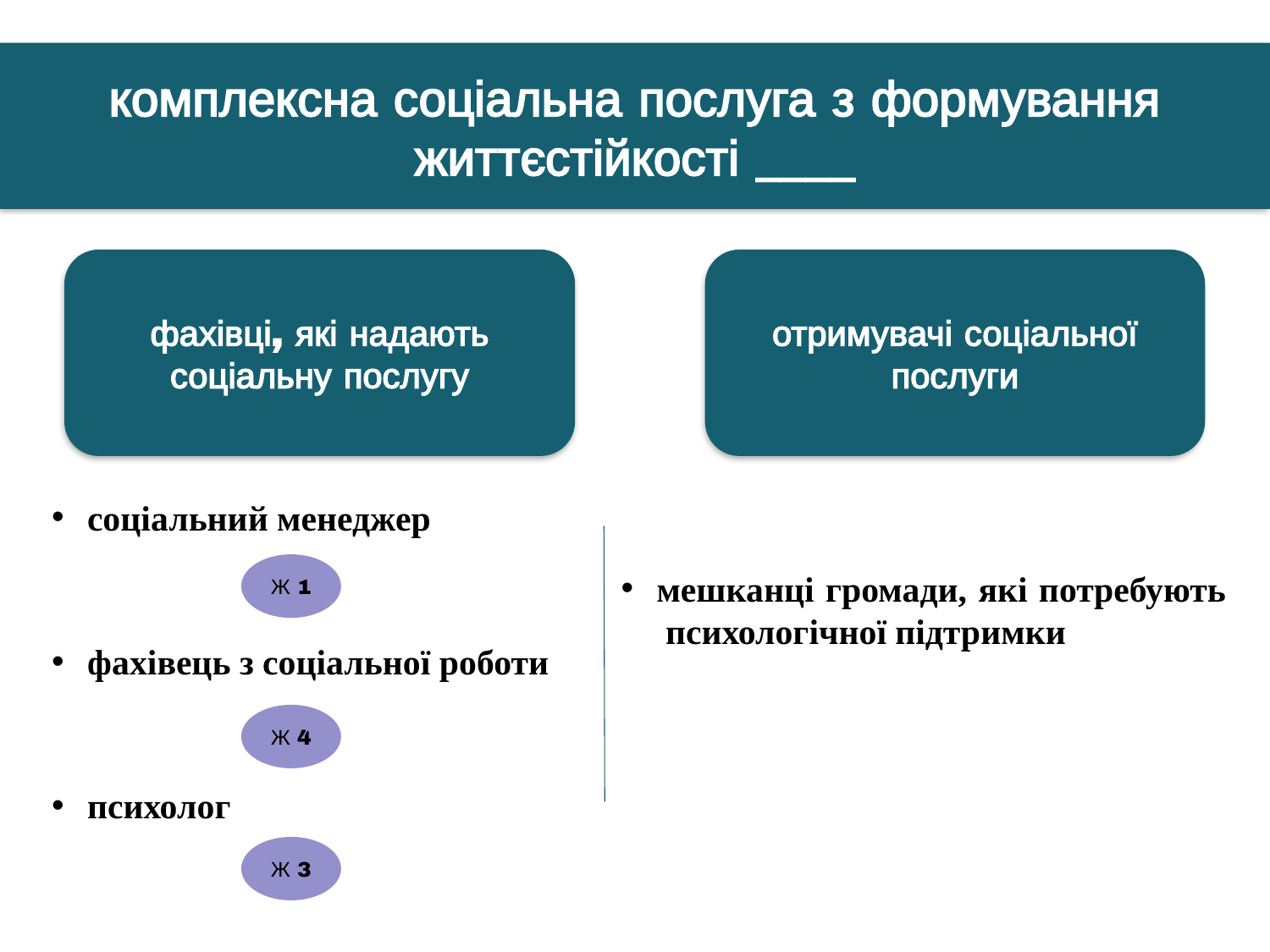

комплексна соціальна послуга з формування життєстійкості ____

фахівці, які надають соціальну послугу

отримувачі соціальної послуги

соціальний менеджер

фахівець з соціальної роботи

психолог
Ж 1
мешканці громади, які потребують  психологічної підтримки

Ж 4
Ж 3